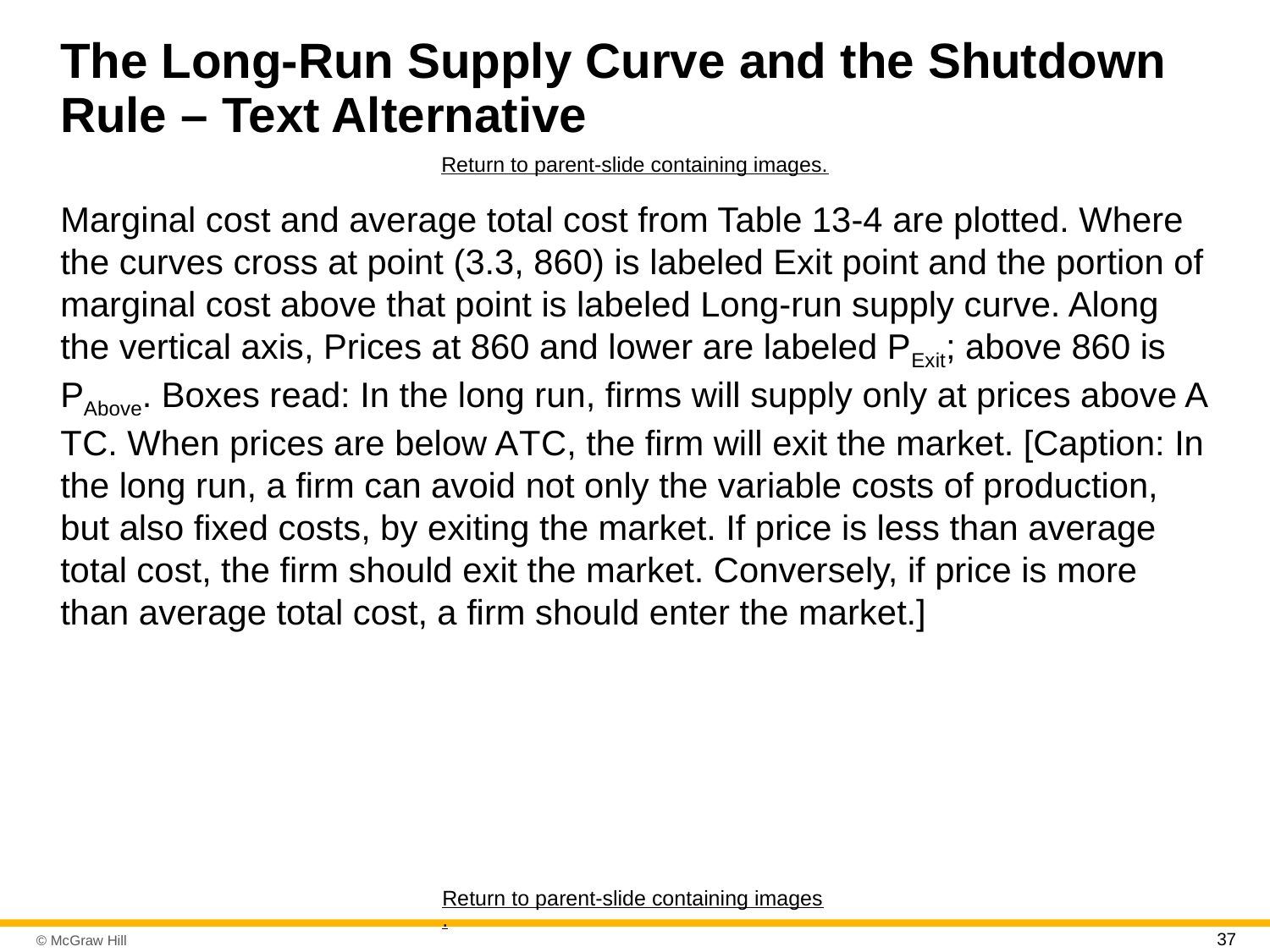

# The Long-Run Supply Curve and the Shutdown Rule – Text Alternative
Return to parent-slide containing images.
Marginal cost and average total cost from Table 13-4 are plotted. Where the curves cross at point (3.3, 860) is labeled Exit point and the portion of marginal cost above that point is labeled Long-run supply curve. Along the vertical axis, Prices at 860 and lower are labeled PExit; above 860 is PAbove. Boxes read: In the long run, firms will supply only at prices above A T C. When prices are below A T C, the firm will exit the market. [Caption: In the long run, a firm can avoid not only the variable costs of production, but also fixed costs, by exiting the market. If price is less than average total cost, the firm should exit the market. Conversely, if price is more than average total cost, a firm should enter the market.]
Return to parent-slide containing images.